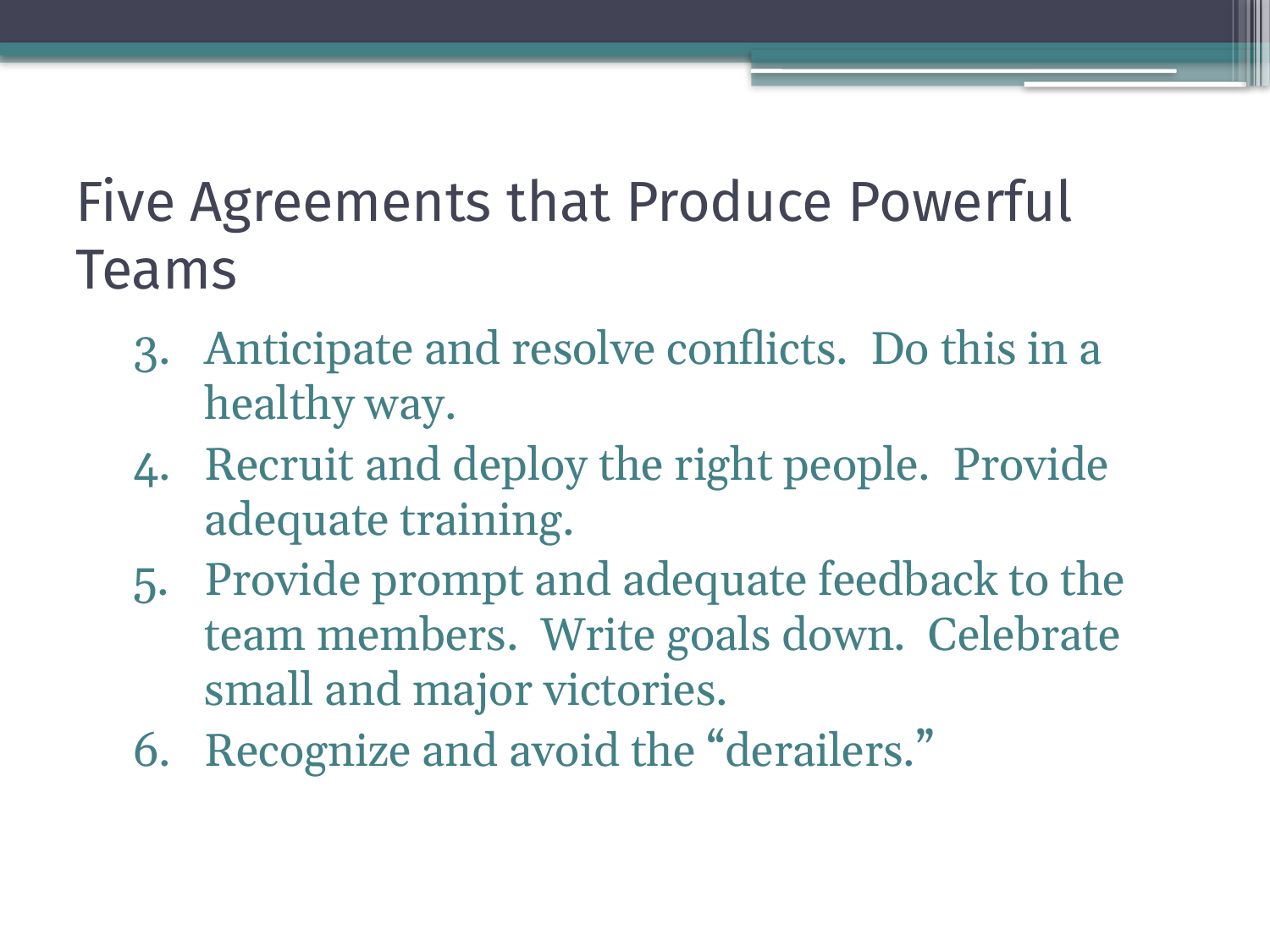

# Five Agreements that Produce Powerful Teams
Anticipate and resolve conflicts.  Do this in a healthy way.
Recruit and deploy the right people.  Provide adequate training.
Provide prompt and adequate feedback to the team members.  Write goals down.  Celebrate small and major victories.
Recognize and avoid the “derailers.”